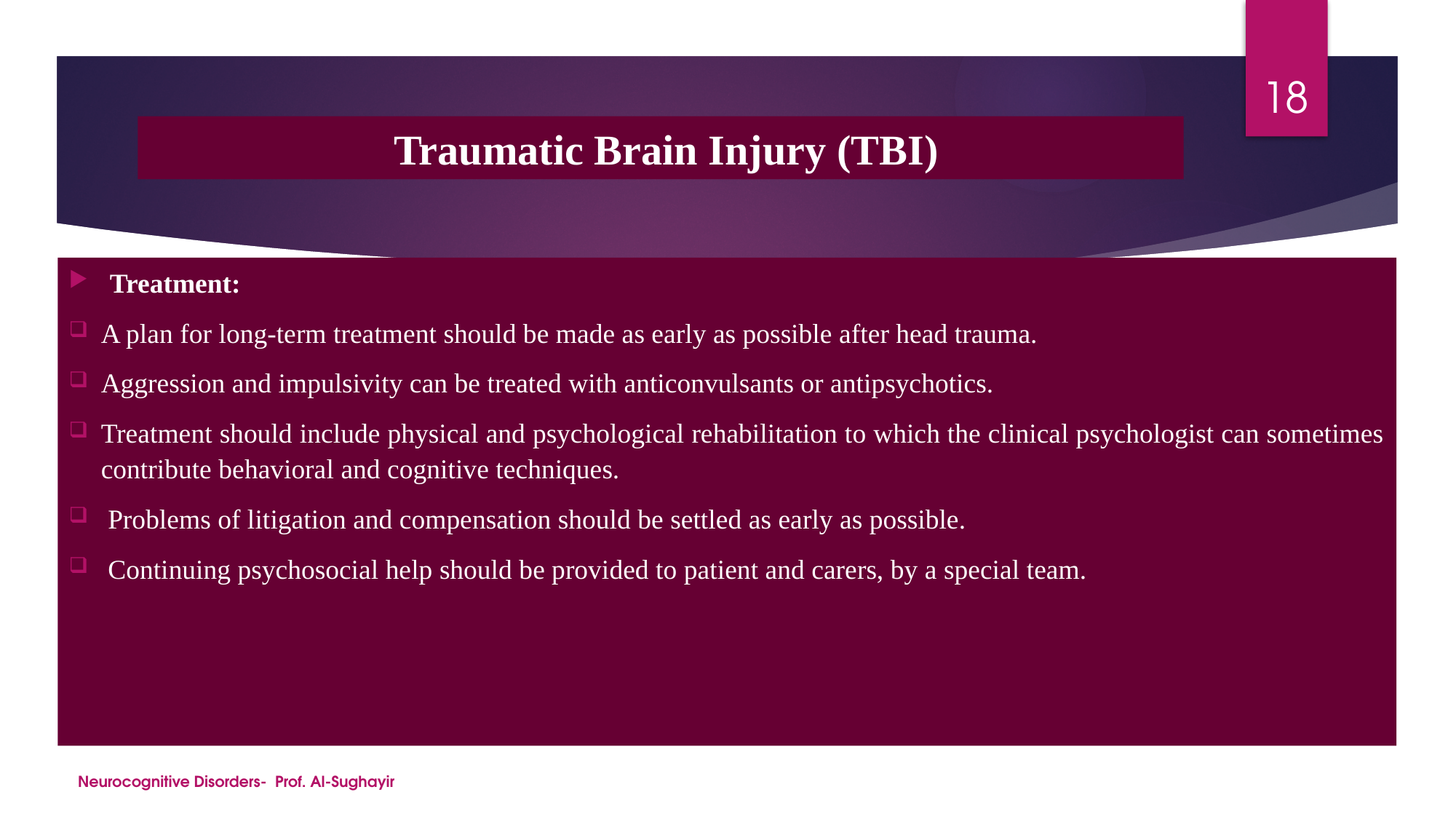

18
# Traumatic Brain Injury (TBI)
Treatment:
A plan for long-term treatment should be made as early as possible after head trauma.
Aggression and impulsivity can be treated with anticonvulsants or antipsychotics.
Treatment should include physical and psychological rehabilitation to which the clinical psychologist can sometimes contribute behavioral and cognitive techniques.
 Problems of litigation and compensation should be settled as early as possible.
 Continuing psychosocial help should be provided to patient and carers, by a special team.

Neurocognitive Disorders-  Prof. Al-Sughayir